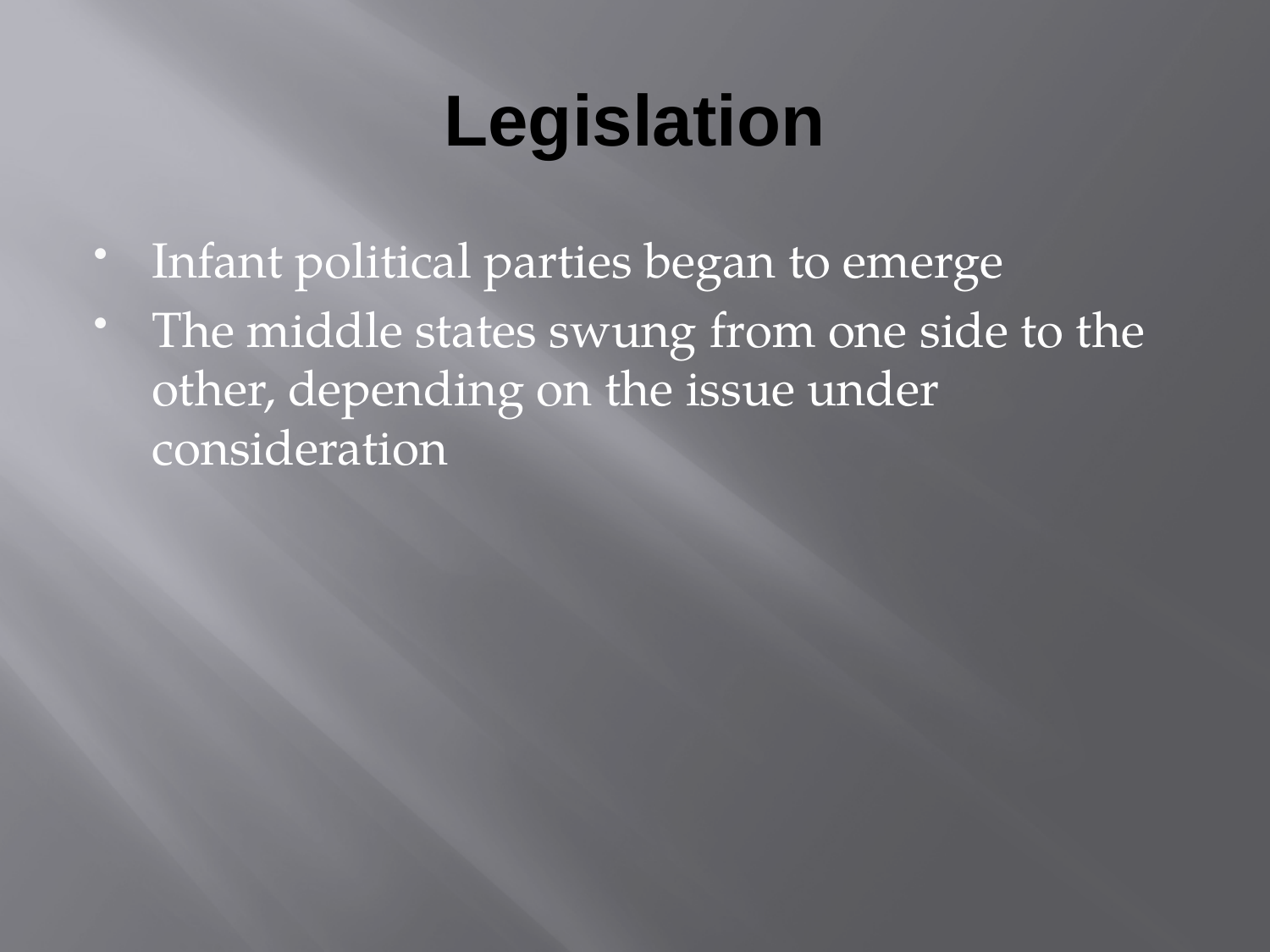

# Legislation
Infant political parties began to emerge
The middle states swung from one side to the other, depending on the issue under consideration